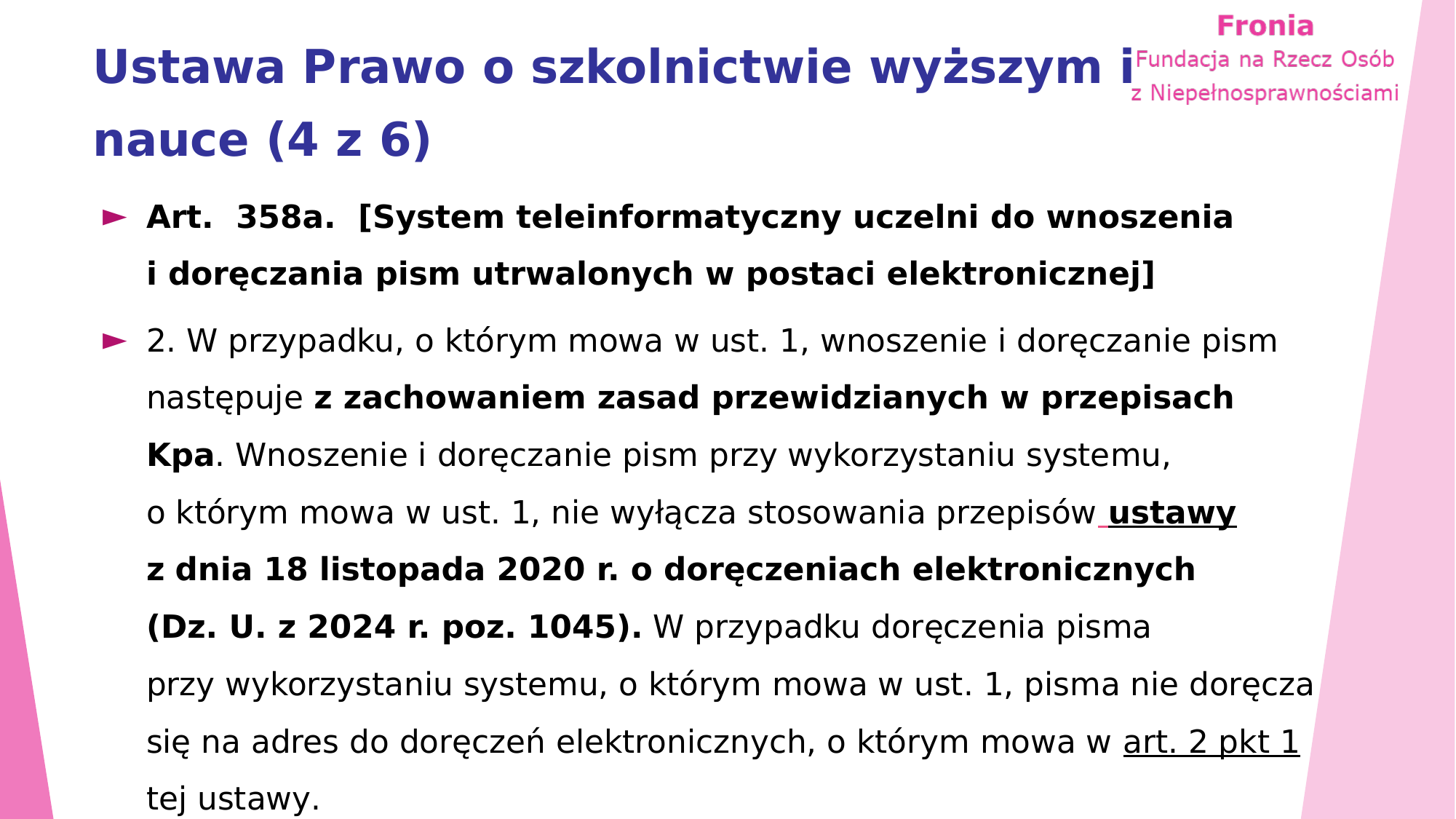

# Ustawa Prawo o szkolnictwie wyższym i nauce (4 z 6)
Art.  358a.  [System teleinformatyczny uczelni do wnoszenia i doręczania pism utrwalonych w postaci elektronicznej]
2. W przypadku, o którym mowa w ust. 1, wnoszenie i doręczanie pism następuje z zachowaniem zasad przewidzianych w przepisach Kpa. Wnoszenie i doręczanie pism przy wykorzystaniu systemu, o którym mowa w ust. 1, nie wyłącza stosowania przepisów ustawy z dnia 18 listopada 2020 r. o doręczeniach elektronicznych (Dz. U. z 2024 r. poz. 1045). W przypadku doręczenia pisma przy wykorzystaniu systemu, o którym mowa w ust. 1, pisma nie doręcza się na adres do doręczeń elektronicznych, o którym mowa w art. 2 pkt 1 tej ustawy.